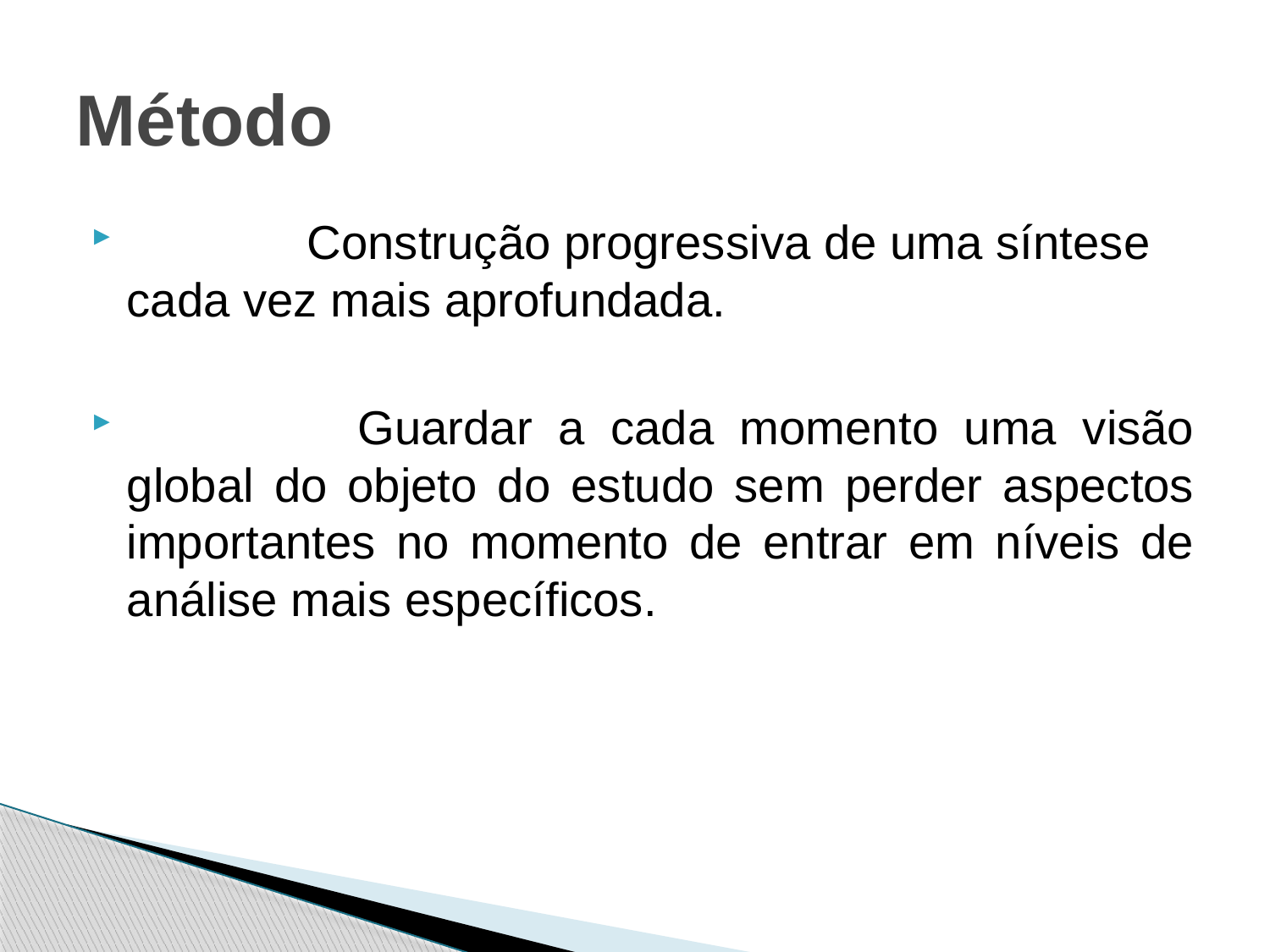

# Método
	    Construção progressiva de uma síntese cada vez mais aprofundada.

	    Guardar a cada momento uma visão global do objeto do estudo sem perder aspectos importantes no momento de entrar em níveis de análise mais específicos.